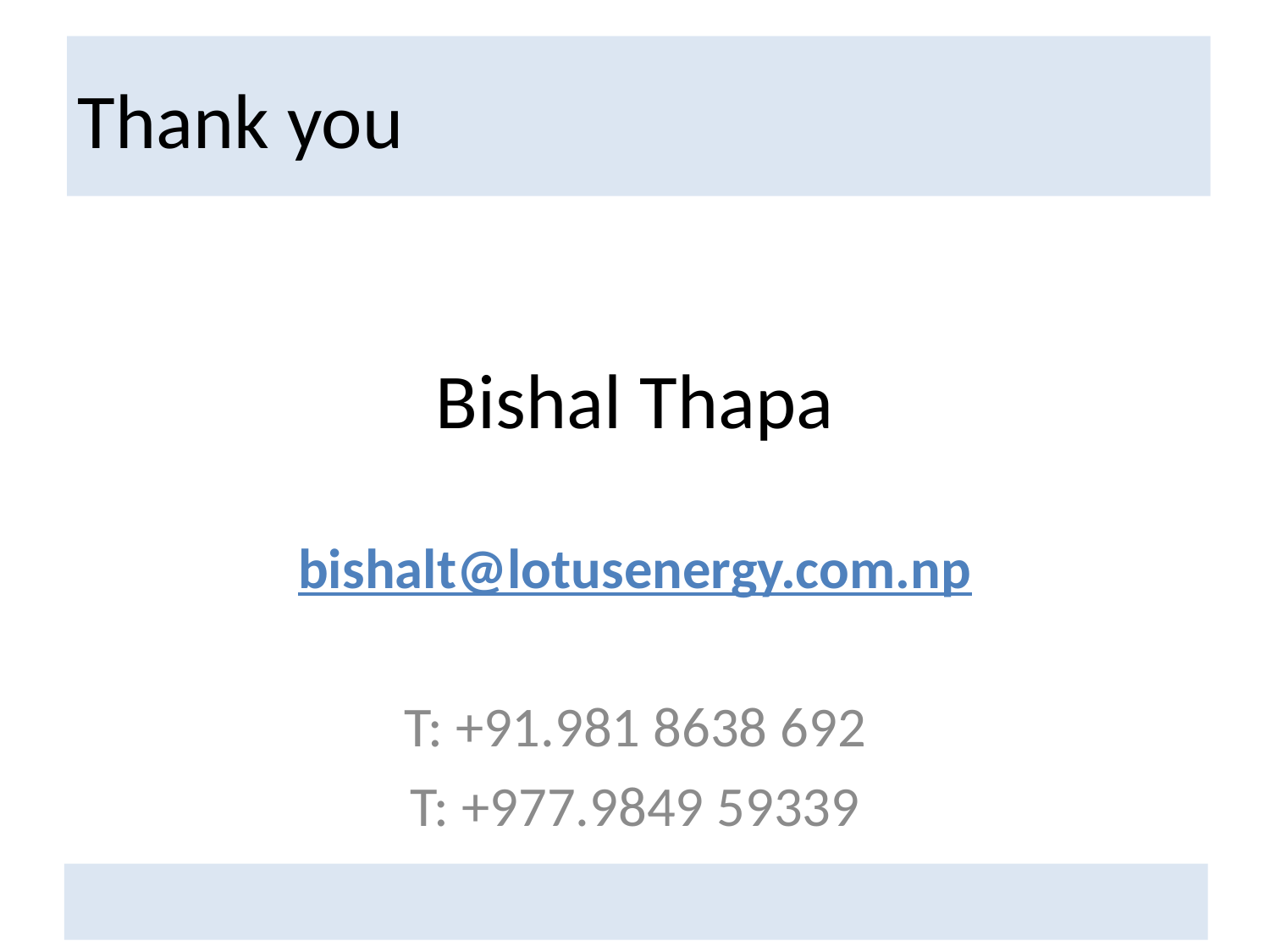

Thank you
# Bishal Thapa
bishalt@lotusenergy.com.np

T: +91.981 8638 692
T: +977.9849 59339